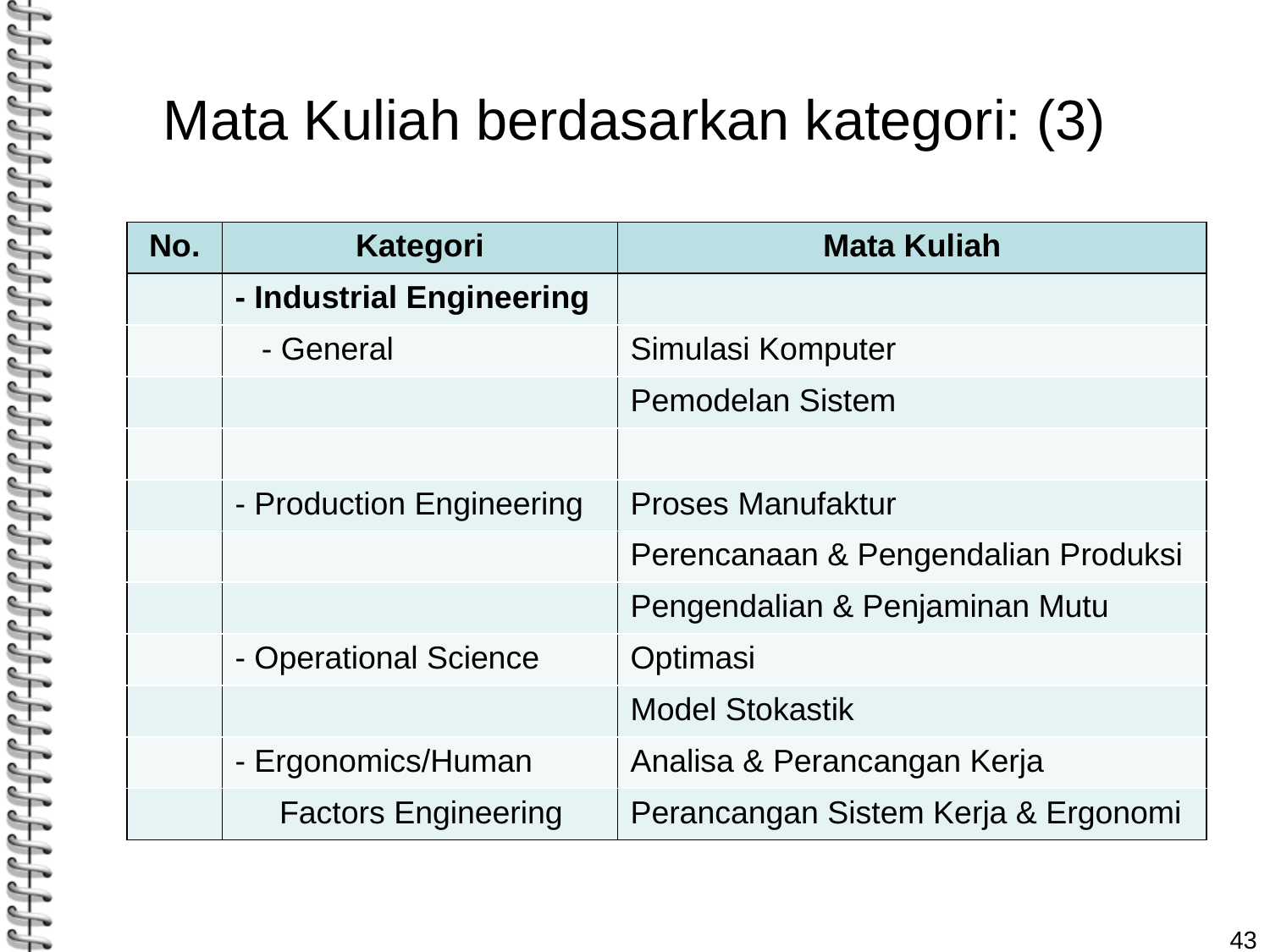

# Mata Kuliah berdasarkan kategori: (3)
| No. | Kategori | Mata Kuliah |
| --- | --- | --- |
|  | - Industrial Engineering |  |
|  | - General | Simulasi Komputer |
|  |  | Pemodelan Sistem |
|  |  |  |
|  | - Production Engineering | Proses Manufaktur |
|  |  | Perencanaan & Pengendalian Produksi |
|  |  | Pengendalian & Penjaminan Mutu |
|  | - Operational Science | Optimasi |
|  |  | Model Stokastik |
|  | - Ergonomics/Human | Analisa & Perancangan Kerja |
|  | Factors Engineering | Perancangan Sistem Kerja & Ergonomi |
43